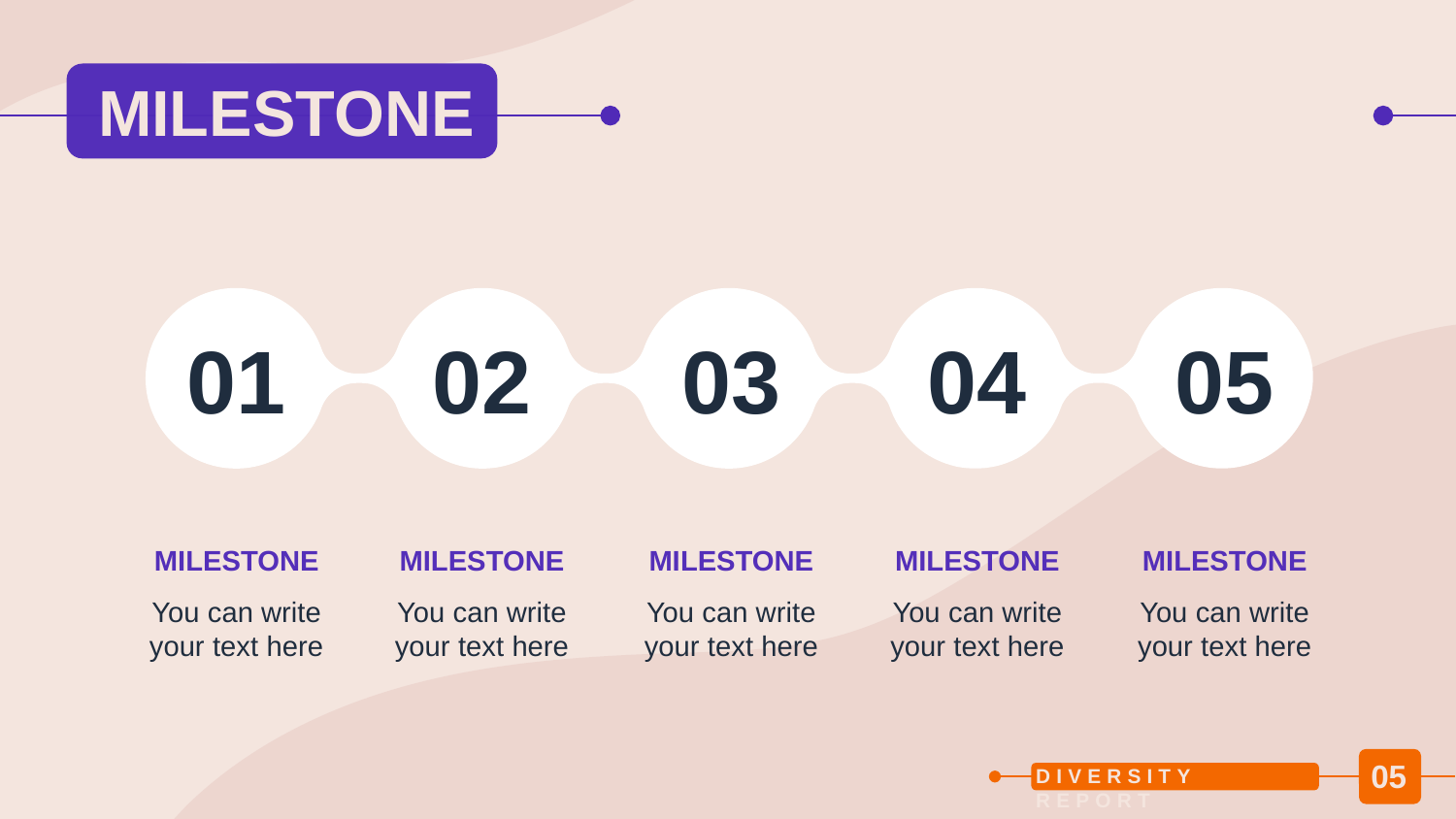

MILESTONES

01
02
03
04
05
MILESTONE
MILESTONE
MILESTONE
MILESTONE
MILESTONE
You can write your text here
You can write your text here
You can write your text here
You can write your text here
You can write your text here

05

DIVERSITY REPORT